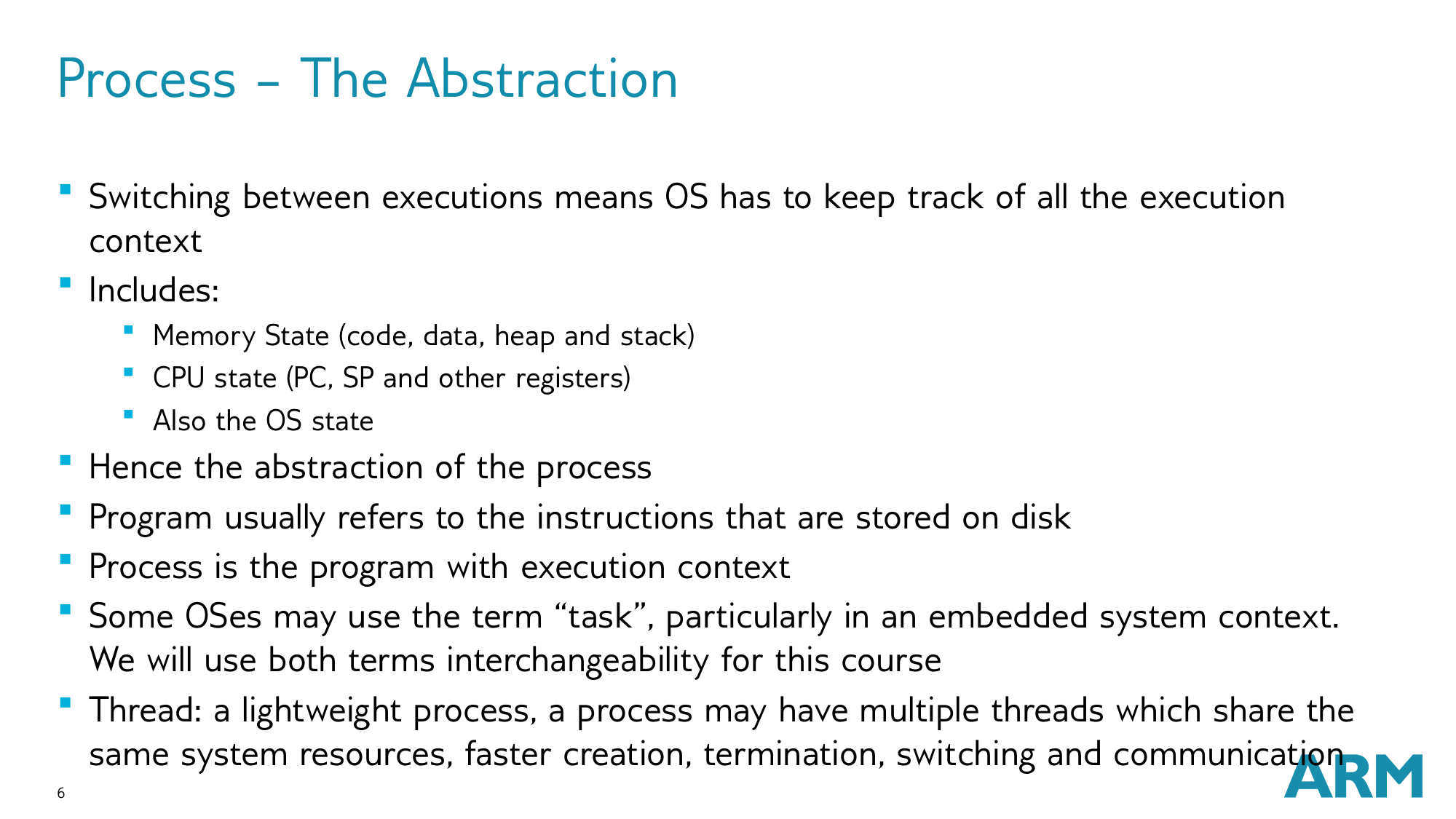

# Process – The Abstraction
Switching between executions means OS has to keep track of all the execution context
Includes:
Memory State (code, data, heap and stack)
CPU state (PC, SP and other registers)
Also the OS state
Hence the abstraction of the process
Program usually refers to the instructions that are stored on disk
Process is the program with execution context
Some OSes may use the term “task”, particularly in an embedded system context. We will use both terms interchangeability for this course
Thread: a lightweight process, a process may have multiple threads which share the same system resources, faster creation, termination, switching and communication